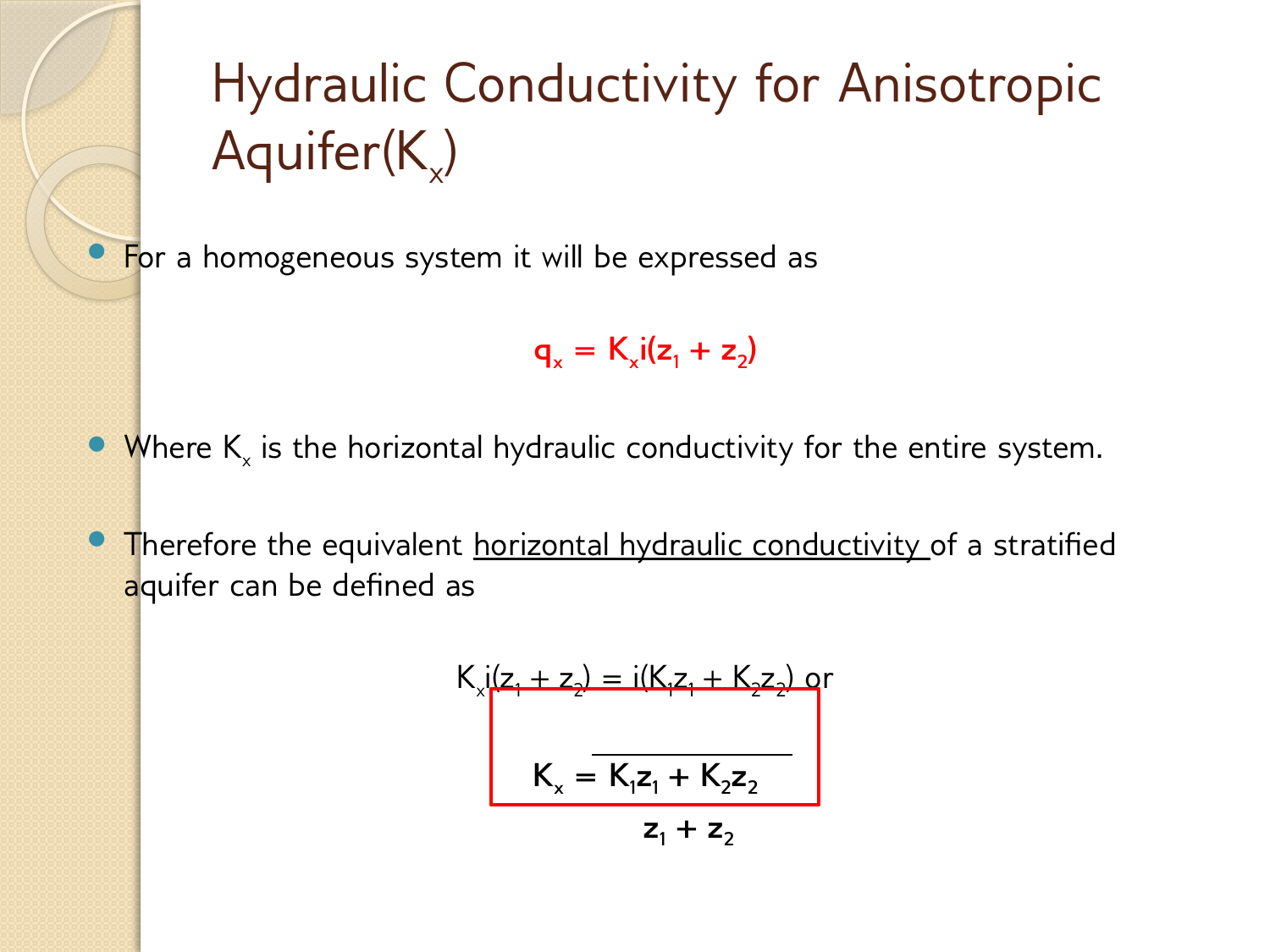

# Hydraulic Conductivity for Anisotropic Aquifer(Kx)
For a homogeneous system it will be expressed as

qx = Kxi(z1 + z2)

Where Kx is the horizontal hydraulic conductivity for the entire system.

Therefore the equivalent horizontal hydraulic conductivity of a stratified aquifer can be defined as

Kxi(z1 + z2) = i(K1z1 + K2z2) or

Kx = K1z1 + K2z2
        z1 + z2